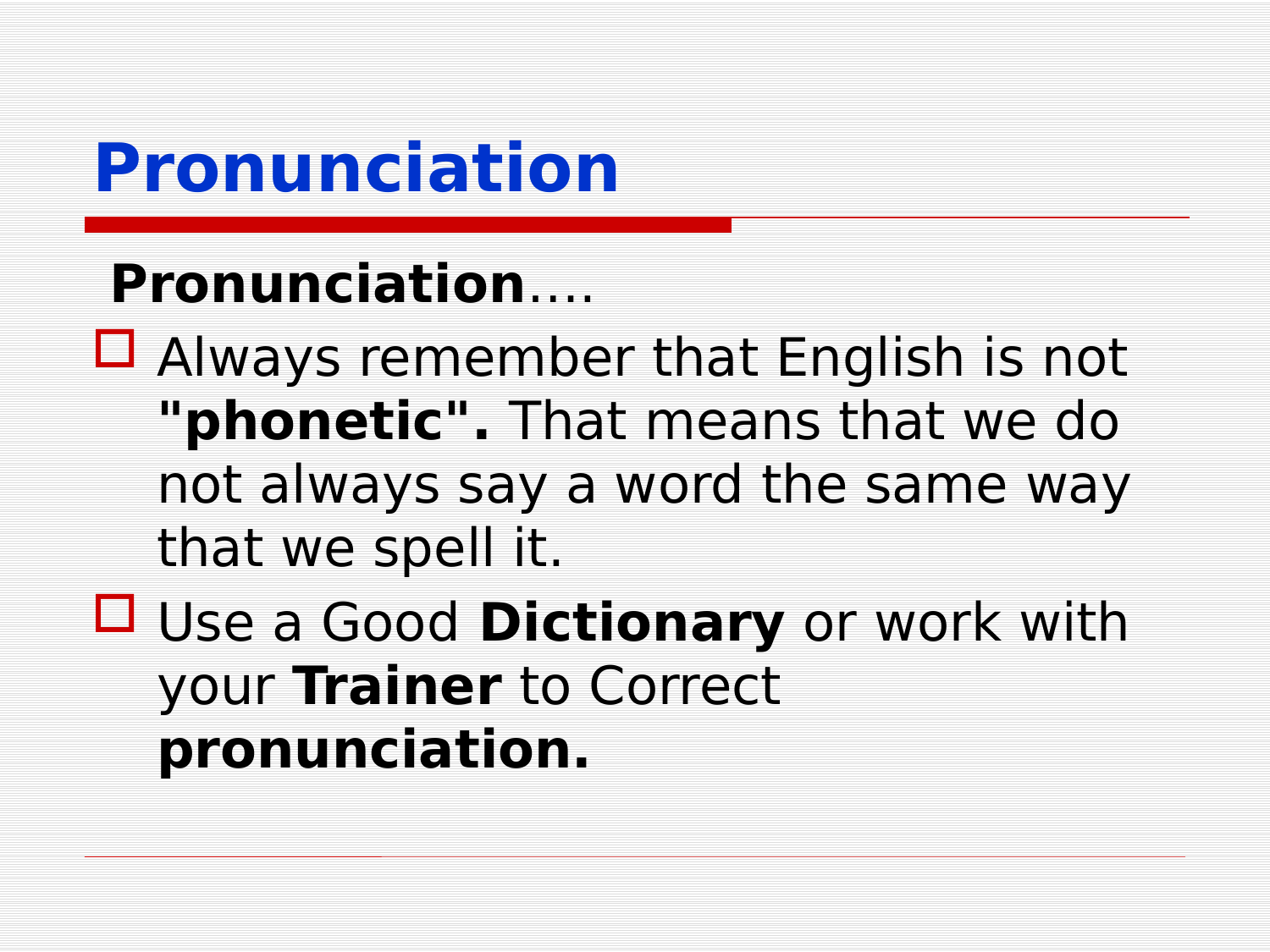

# Pronunciation
 Pronunciation….
Always remember that English is not "phonetic". That means that we do not always say a word the same way that we spell it.
Use a Good Dictionary or work with your Trainer to Correct pronunciation.